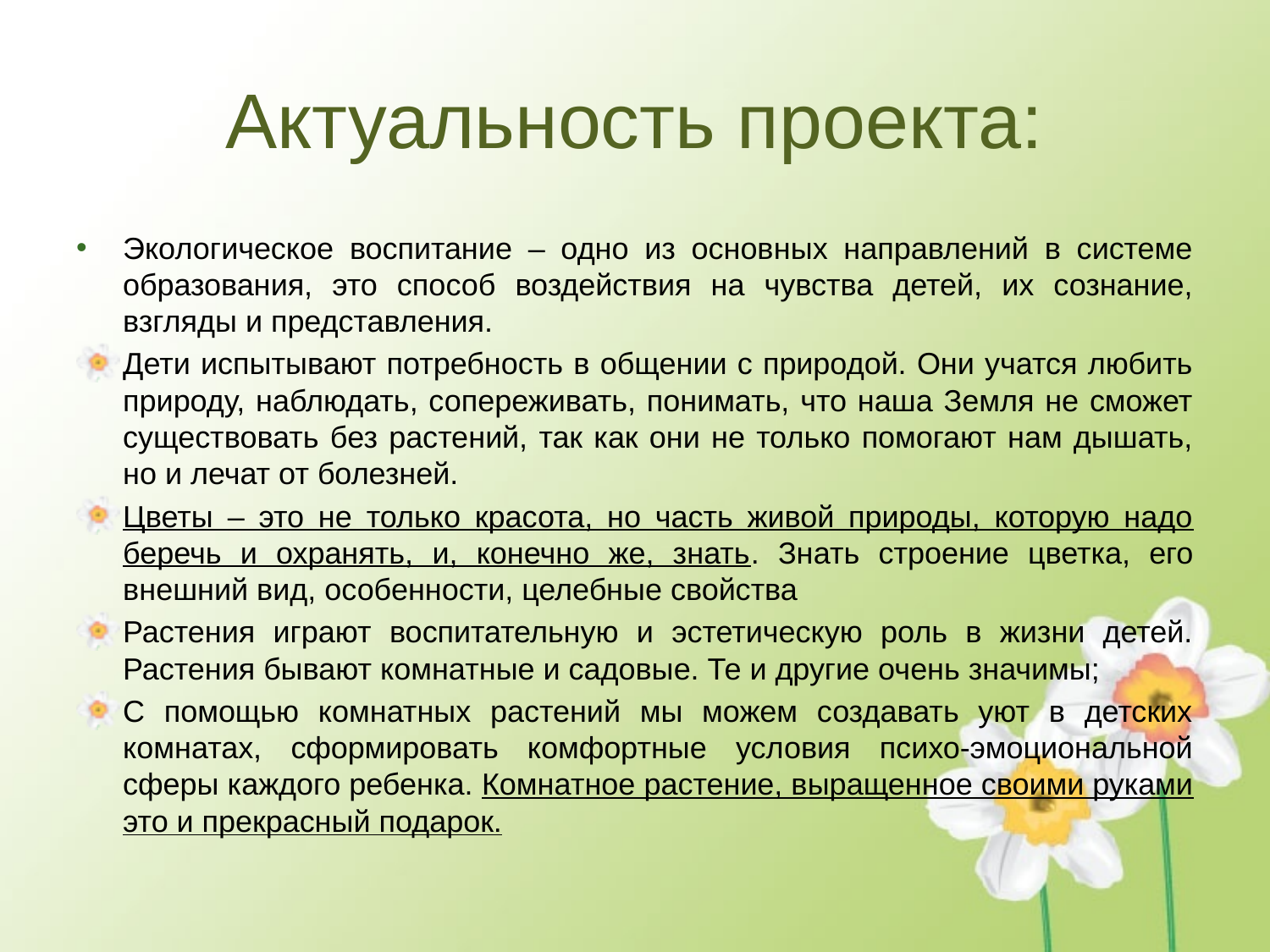

# Актуальность проекта:
Экологическое воспитание – одно из основных направлений в системе образования, это способ воздействия на чувства детей, их сознание, взгляды и представления.
Дети испытывают потребность в общении с природой. Они учатся любить природу, наблюдать, сопереживать, понимать, что наша Земля не сможет существовать без растений, так как они не только помогают нам дышать, но и лечат от болезней.
Цветы – это не только красота, но часть живой природы, которую надо беречь и охранять, и, конечно же, знать. Знать строение цветка, его внешний вид, особенности, целебные свойства
Растения играют воспитательную и эстетическую роль в жизни детей. Растения бывают комнатные и садовые. Те и другие очень значимы;
С помощью комнатных растений мы можем создавать уют в детских комнатах, сформировать комфортные условия психо-эмоциональной сферы каждого ребенка. Комнатное растение, выращенное своими руками это и прекрасный подарок.